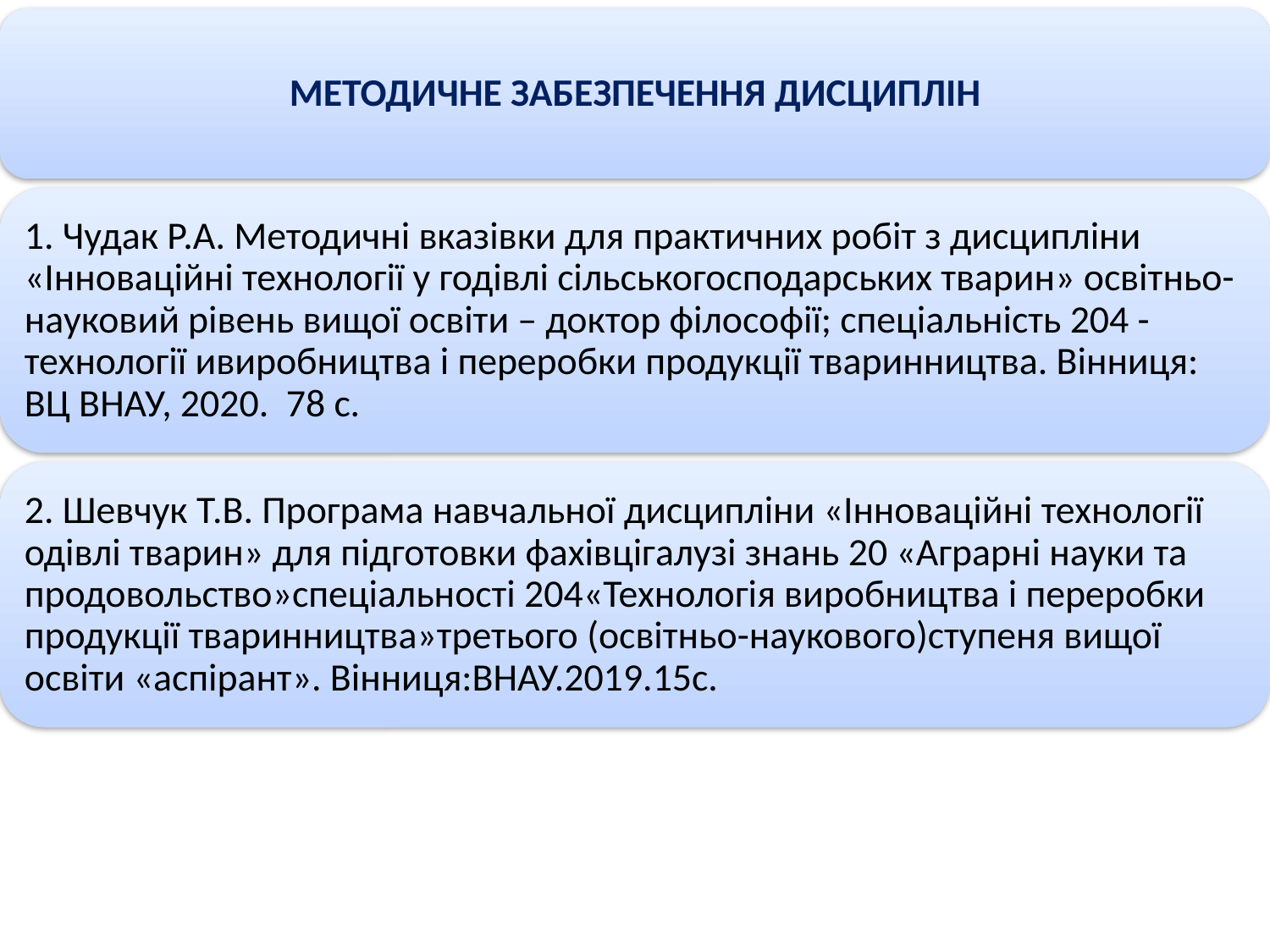

МЕТОДИЧНЕ ЗАБЕЗПЕЧЕННЯ ДИСЦИПЛІН
1. Чудак Р.А. Методичні вказівки для практичних робіт з дисципліни «Інноваційні технології у годівлі сільськогосподарських тварин» освітньо-науковий рівень вищої освіти – доктор філософії; спеціальність 204 - технології ивиробництва і переробки продукції тваринництва. Вінниця: ВЦ ВНАУ, 2020.  78 с.
2. Шевчук Т.В. Програма навчальної дисципліни «Інноваційні технології одівлі тварин» для підготовки фахівцігалузі знань 20 «Аграрні науки та продовольство»спеціальності 204«Технологія виробництва і переробки продукції тваринництва»третього (освітньо-наукового)ступеня вищої освіти «аспірант». Вінниця:ВНАУ.2019.15с.